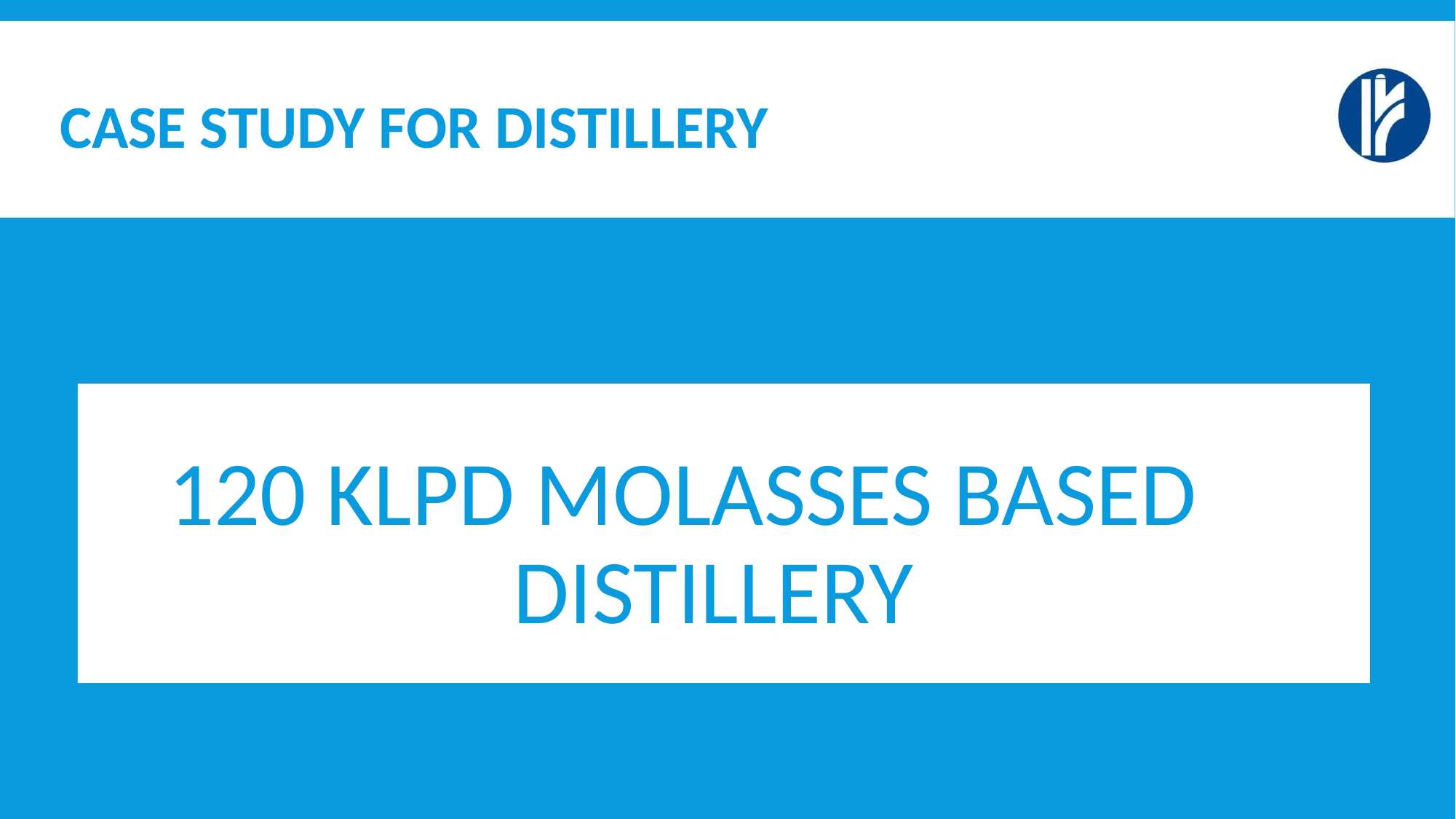

# CASE STUDY FOR DISTILLERY

120 KLPD MOLASSES BASED     DISTILLERY